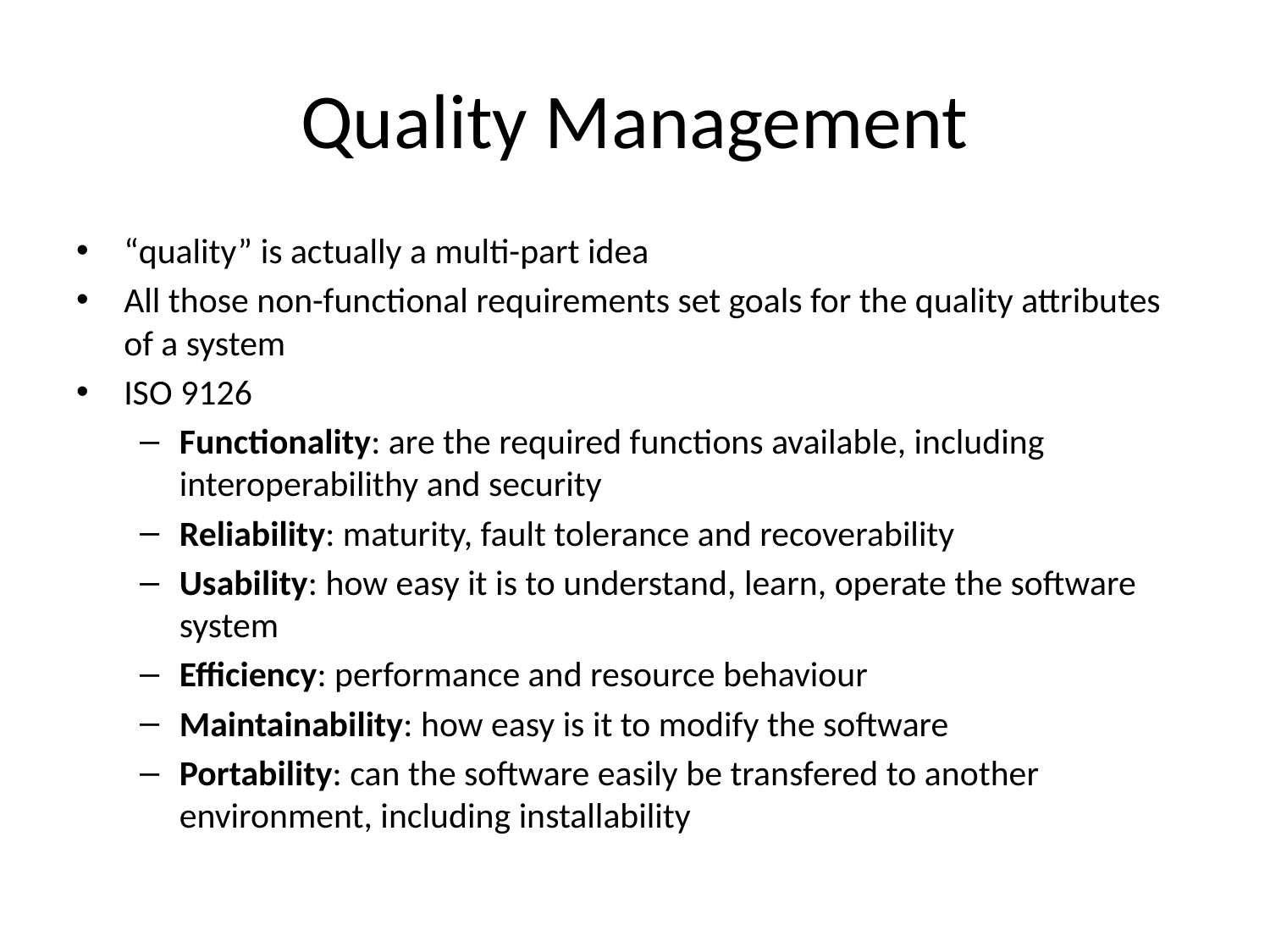

# Quality Management
“quality” is actually a multi-part idea
All those non-functional requirements set goals for the quality attributes of a system
ISO 9126
Functionality: are the required functions available, including interoperabilithy and security
Reliability: maturity, fault tolerance and recoverability
Usability: how easy it is to understand, learn, operate the software system
Efficiency: performance and resource behaviour
Maintainability: how easy is it to modify the software
Portability: can the software easily be transfered to another environment, including installability